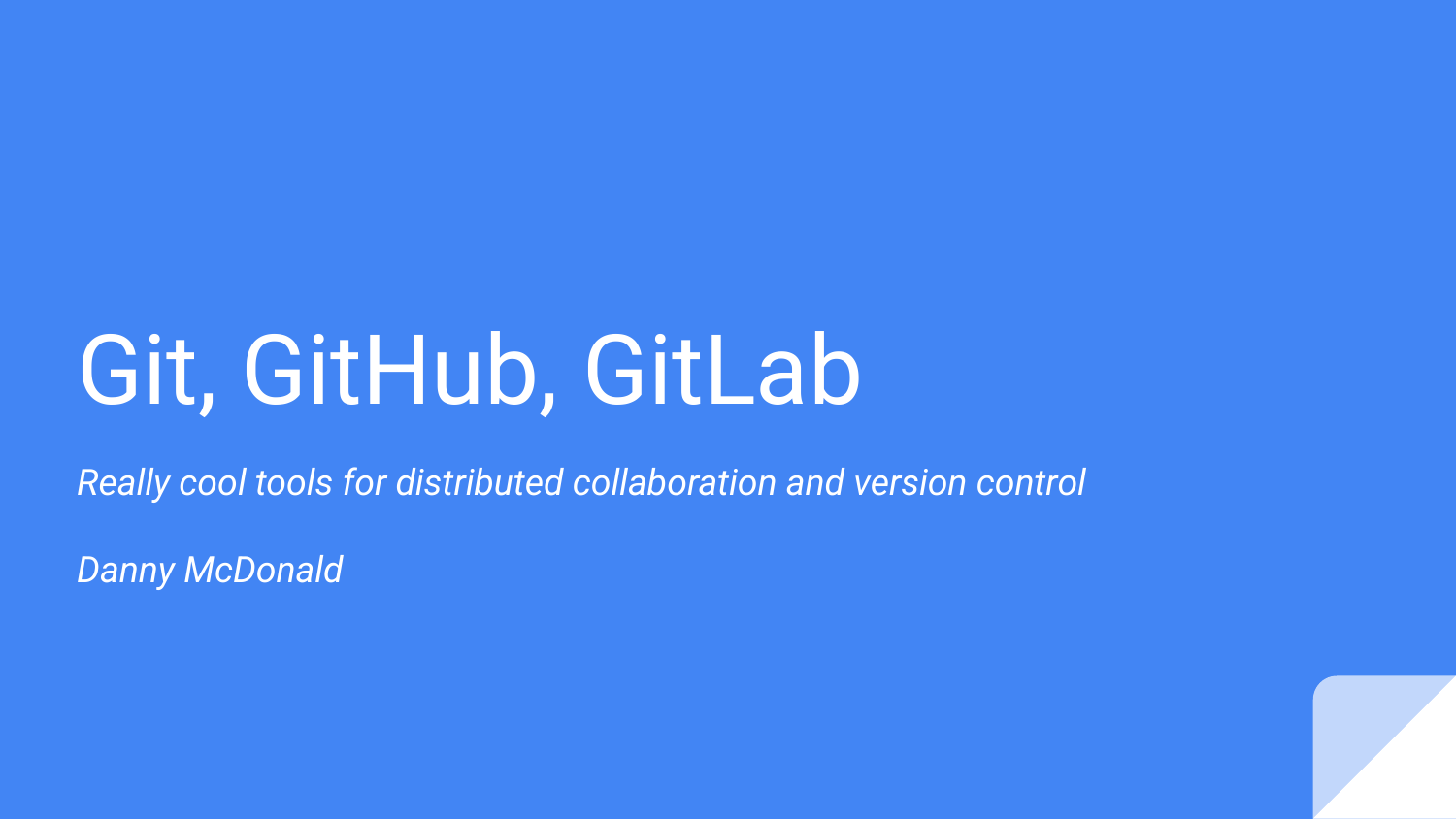

# Git, GitHub, GitLab
Really cool tools for distributed collaboration and version control

Danny McDonald